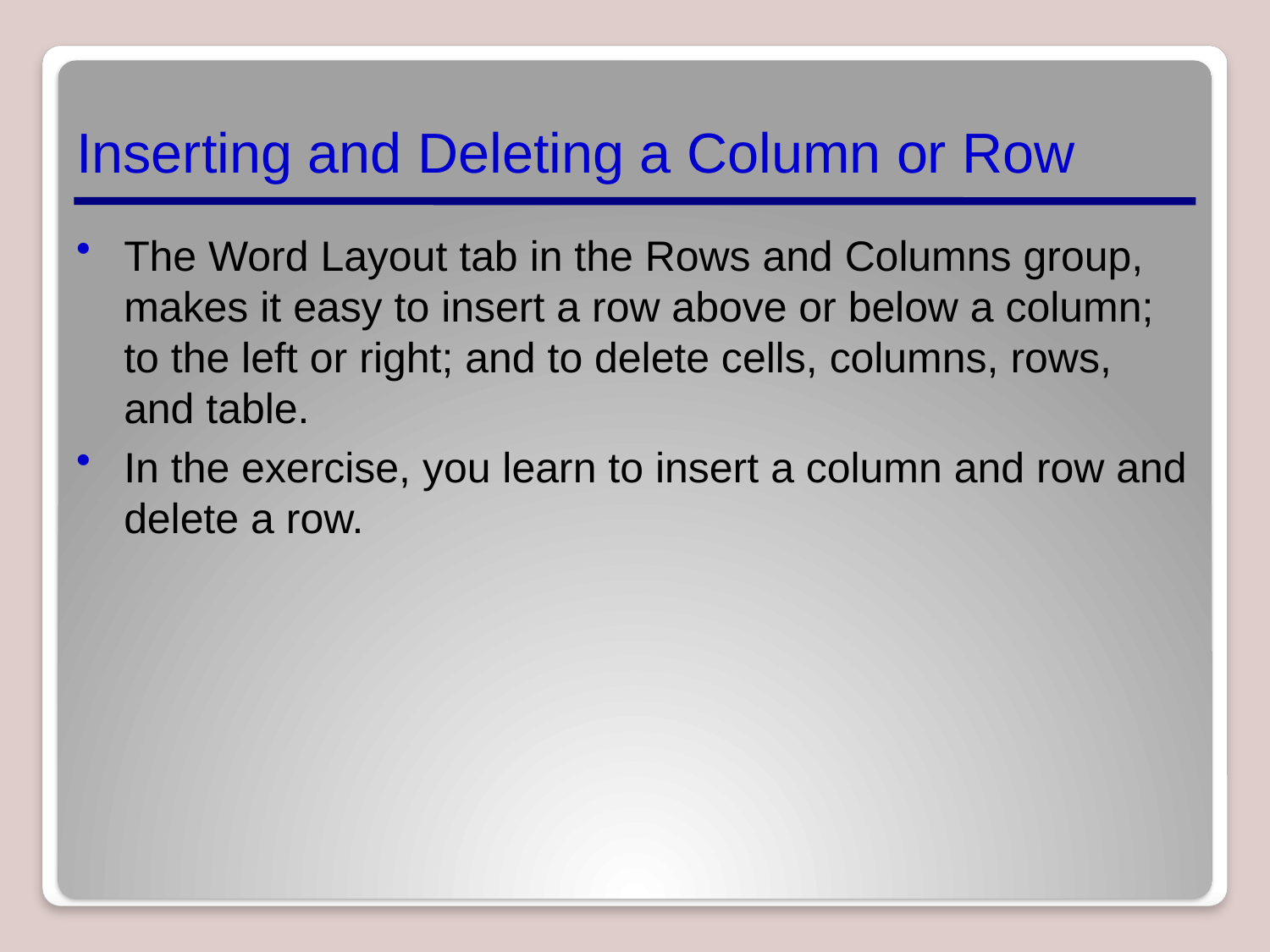

# Inserting and Deleting a Column or Row
The Word Layout tab in the Rows and Columns group, makes it easy to insert a row above or below a column; to the left or right; and to delete cells, columns, rows, and table.
In the exercise, you learn to insert a column and row and delete a row.